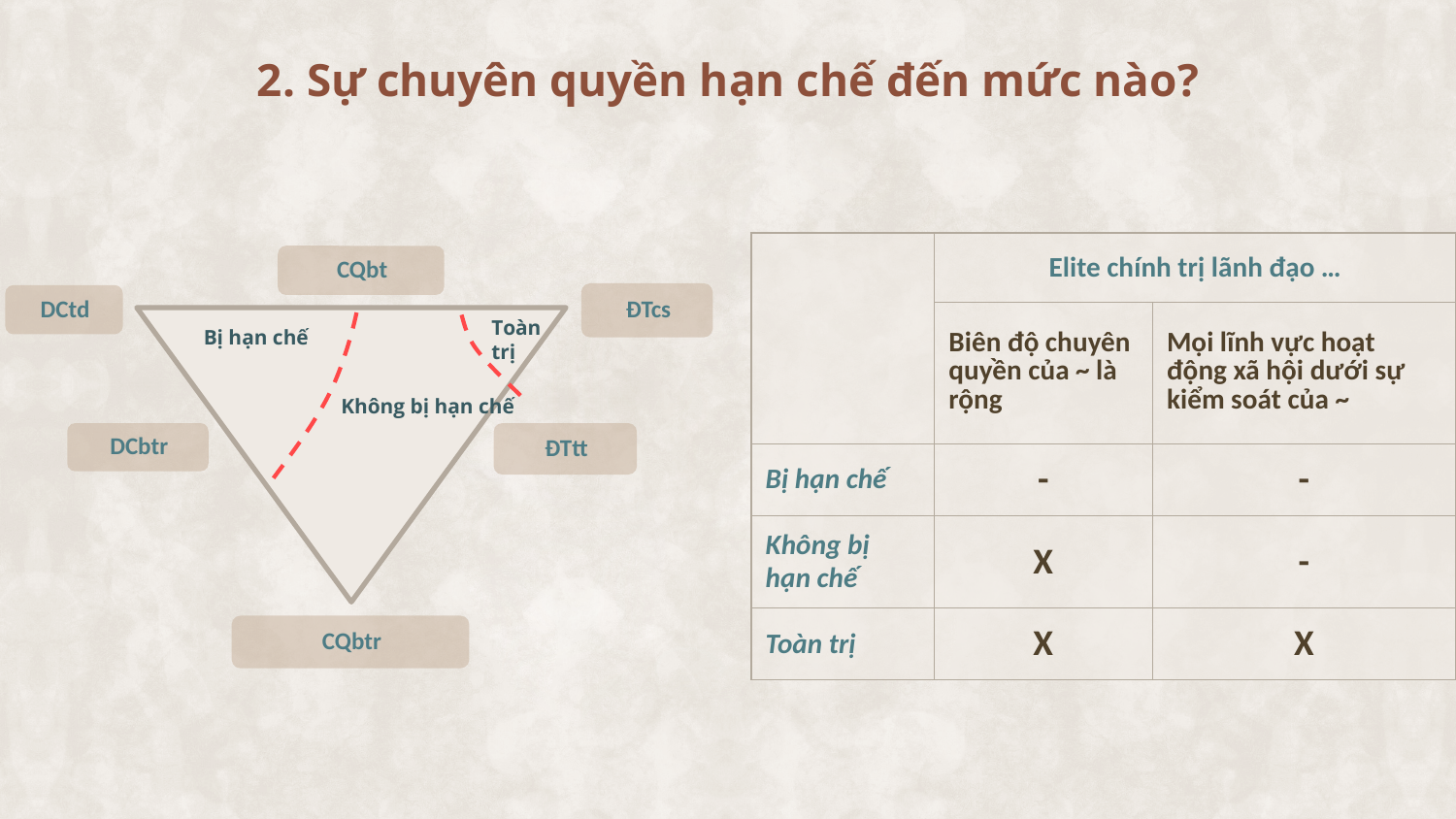

# 2. Sự chuyên quyền hạn chế đến mức nào?

ĐTcs
DCtd
CQbtr
CQbt
ĐTtt
DCbtr
|  | Elite chính trị lãnh đạo … |  |
| --- | --- | --- |
|  | Biên độ chuyên quyền của ~ là rộng | Mọi lĩnh vực hoạt động xã hội dưới sự kiểm soát của ~ |
| Bị hạn chế | - | - |
| Không bị hạn chế | X | - |
| Toàn trị | X | X |

Toàn trị

Bị hạn chế
Không bị hạn chế